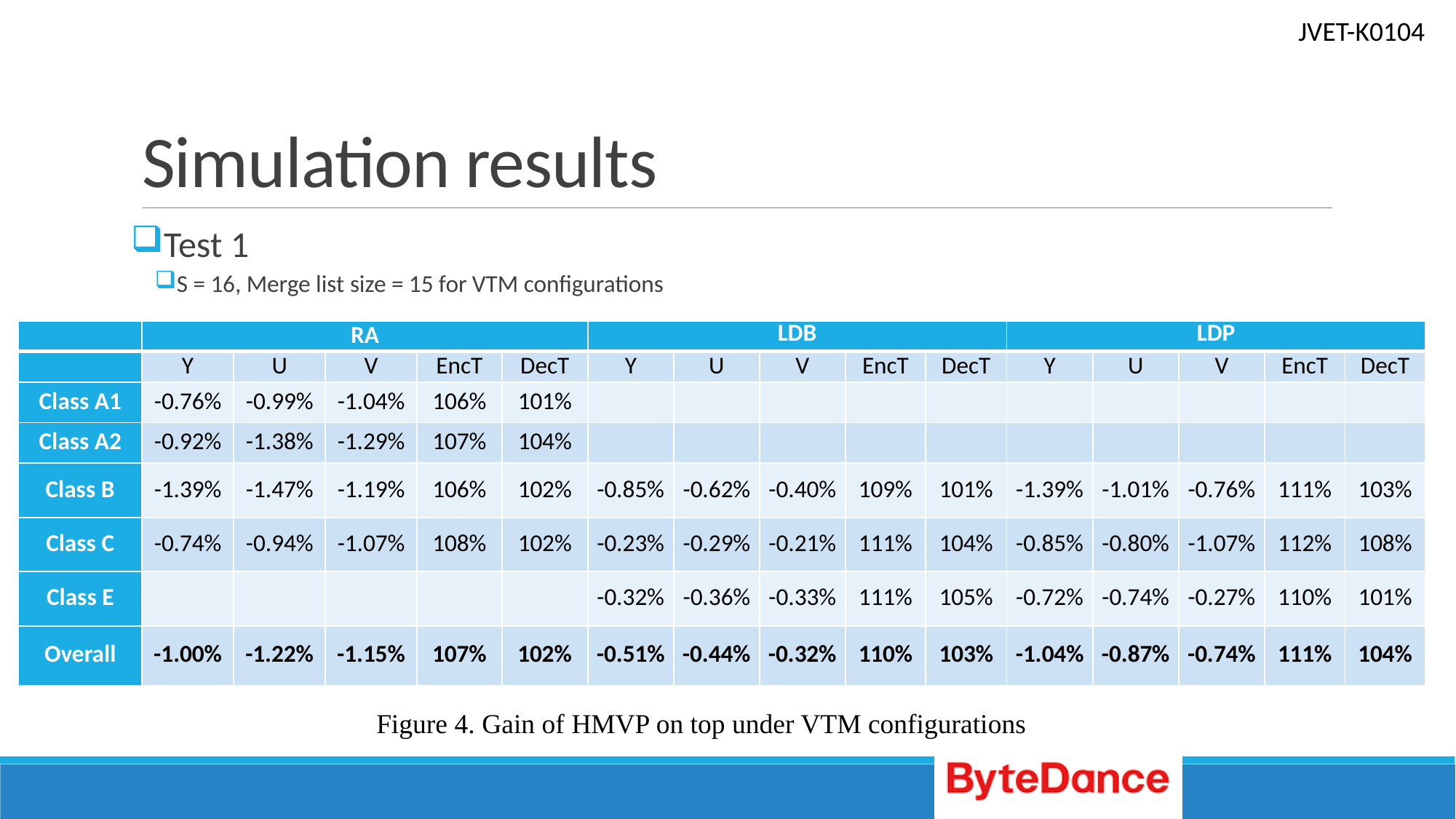

# Simulation results
Test 1
S = 16, Merge list size = 15 for VTM configurations
|  | RA |  |  |  |  | LDB |  |  |  |  | LDP |  |  |  |  |
| --- | --- | --- | --- | --- | --- | --- | --- | --- | --- | --- | --- | --- | --- | --- | --- |
|  | Y | U | V | EncT | DecT | Y | U | V | EncT | DecT | Y | U | V | EncT | DecT |
| Class A1 | -0.76% | -0.99% | -1.04% | 106% | 101% |  |  |  |  |  |  |  |  |  |  |
| Class A2 | -0.92% | -1.38% | -1.29% | 107% | 104% |  |  |  |  |  |  |  |  |  |  |
| Class B | -1.39% | -1.47% | -1.19% | 106% | 102% | -0.85% | -0.62% | -0.40% | 109% | 101% | -1.39% | -1.01% | -0.76% | 111% | 103% |
| Class C | -0.74% | -0.94% | -1.07% | 108% | 102% | -0.23% | -0.29% | -0.21% | 111% | 104% | -0.85% | -0.80% | -1.07% | 112% | 108% |
| Class E |  |  |  |  |  | -0.32% | -0.36% | -0.33% | 111% | 105% | -0.72% | -0.74% | -0.27% | 110% | 101% |
| Overall | -1.00% | -1.22% | -1.15% | 107% | 102% | -0.51% | -0.44% | -0.32% | 110% | 103% | -1.04% | -0.87% | -0.74% | 111% | 104% |
Figure 4. Gain of HMVP on top under VTM configurations